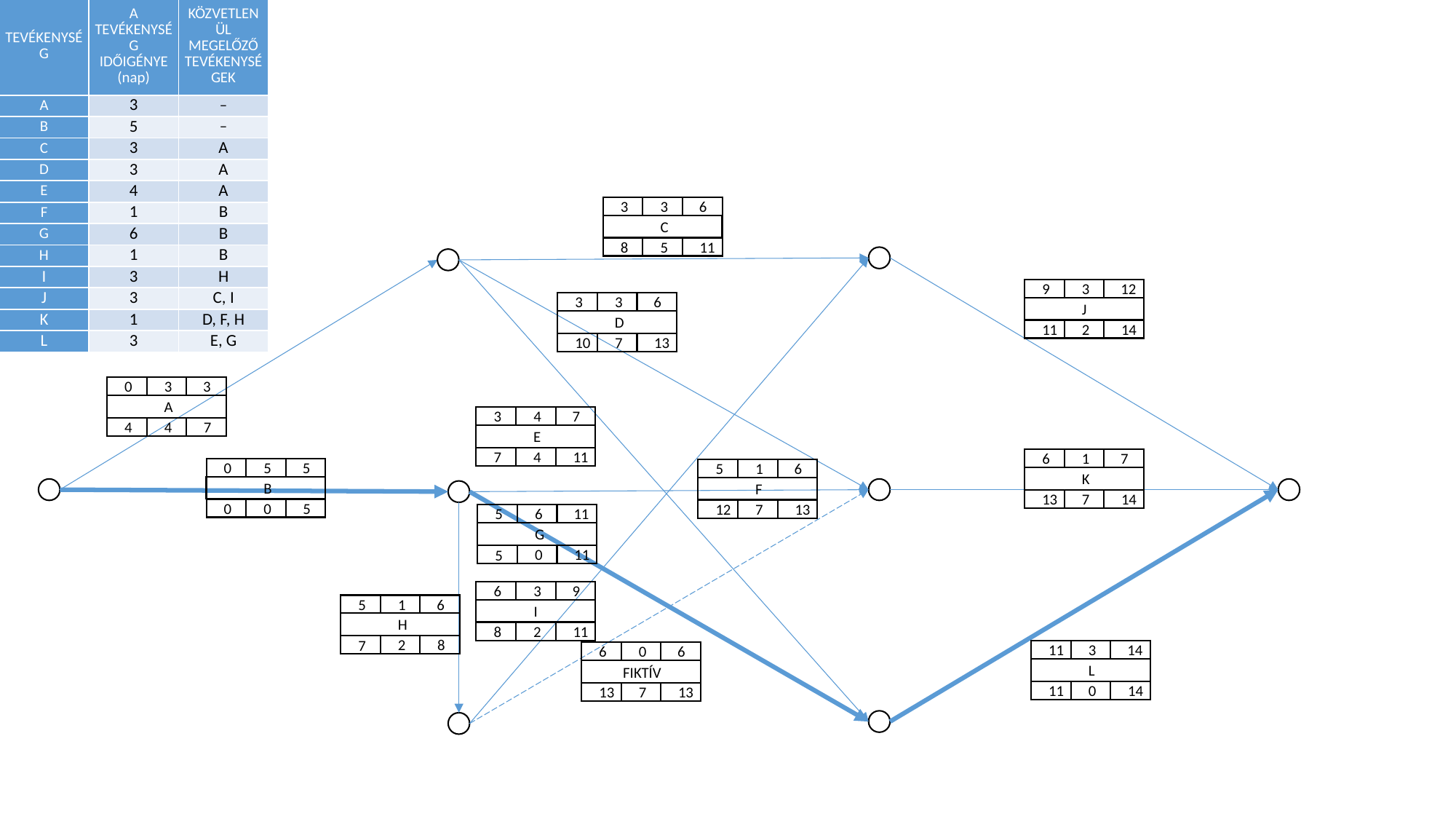

| TEVÉKENYSÉG | A TEVÉKENYSÉG IDŐIGÉNYE (nap) | KÖZVETLENÜL MEGELŐZŐ TEVÉKENYSÉGEK |
| --- | --- | --- |
| A | 3 | – |
| B | 5 | – |
| C | 3 | A |
| D | 3 | A |
| E | 4 | A |
| F | 1 | B |
| G | 6 | B |
| H | 1 | B |
| I | 3 | H |
| J | 3 | C, I |
| K | 1 | D, F, H |
| L | 3 | E, G |
3
3
6

C
5
11
8

9
3
12

J
2
14
11
3
3
6

D
7
13
10
0
3
3

A
4
7
4
3
4
7

E
4
11
7
6
1
7

K
7
14
13
0
5
5

B
0
5
0
5
1
6

F
7
13
12

5
6
11

G
0
11
5
6
3
9

I
2
11
8
5
1
6

H
2
8
7
11
3
14

L
0
14
11
6
0
6

FIKTÍV
7
13
13